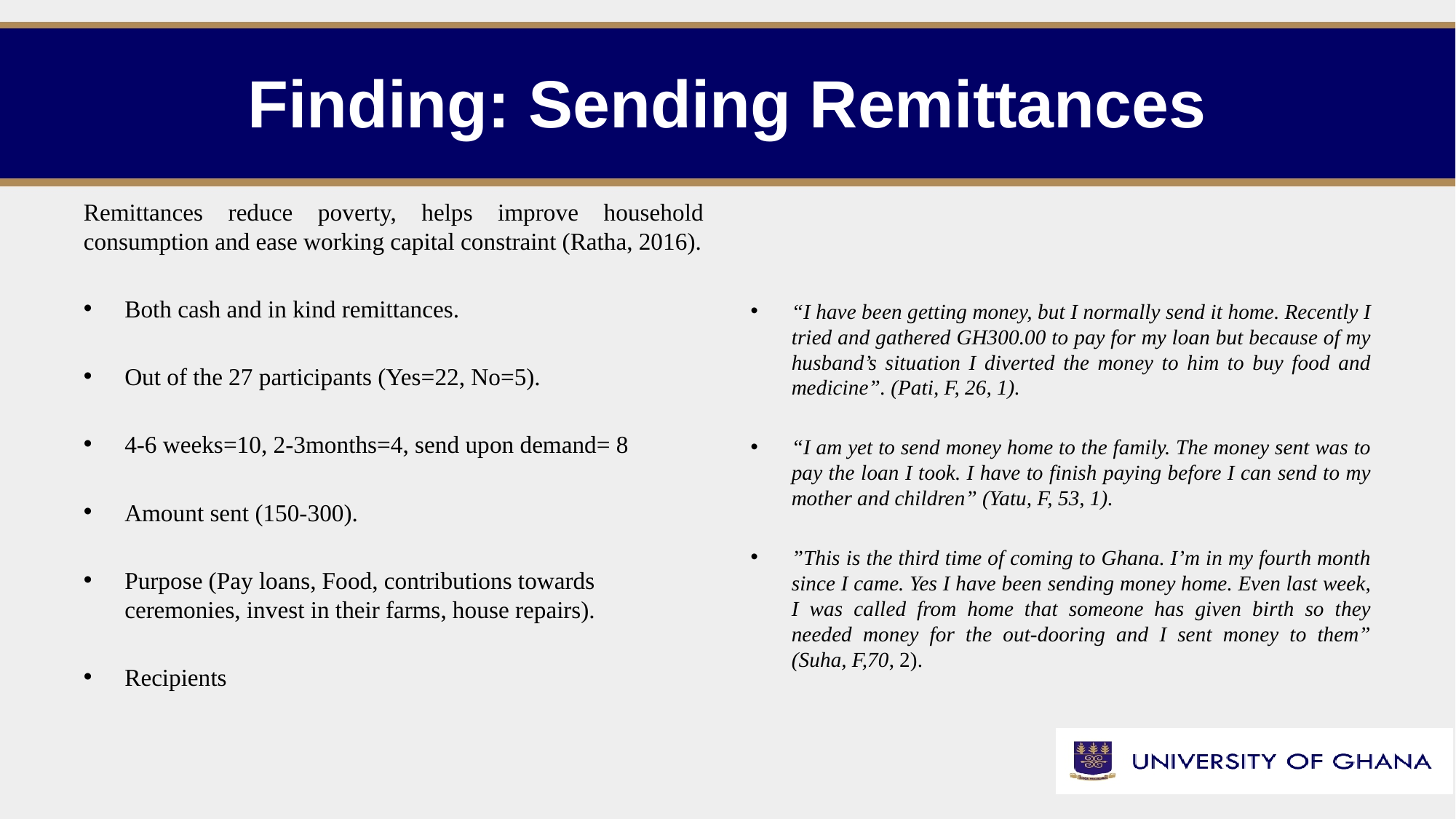

# Finding: Sending Remittances
Remittances reduce poverty, helps improve household consumption and ease working capital constraint (Ratha, 2016).

Both cash and in kind remittances.

Out of the 27 participants (Yes=22, No=5).

4-6 weeks=10, 2-3months=4, send upon demand= 8

Amount sent (150-300).

Purpose (Pay loans, Food, contributions towards ceremonies, invest in their farms, house repairs).

Recipients

“I have been getting money, but I normally send it home. Recently I tried and gathered GH300.00 to pay for my loan but because of my husband’s situation I diverted the money to him to buy food and medicine”. (Pati, F, 26, 1).

“I am yet to send money home to the family. The money sent was to pay the loan I took. I have to finish paying before I can send to my mother and children” (Yatu, F, 53, 1).

”This is the third time of coming to Ghana. I’m in my fourth month since I came. Yes I have been sending money home. Even last week, I was called from home that someone has given birth so they needed money for the out-dooring and I sent money to them” (Suha, F,70, 2).